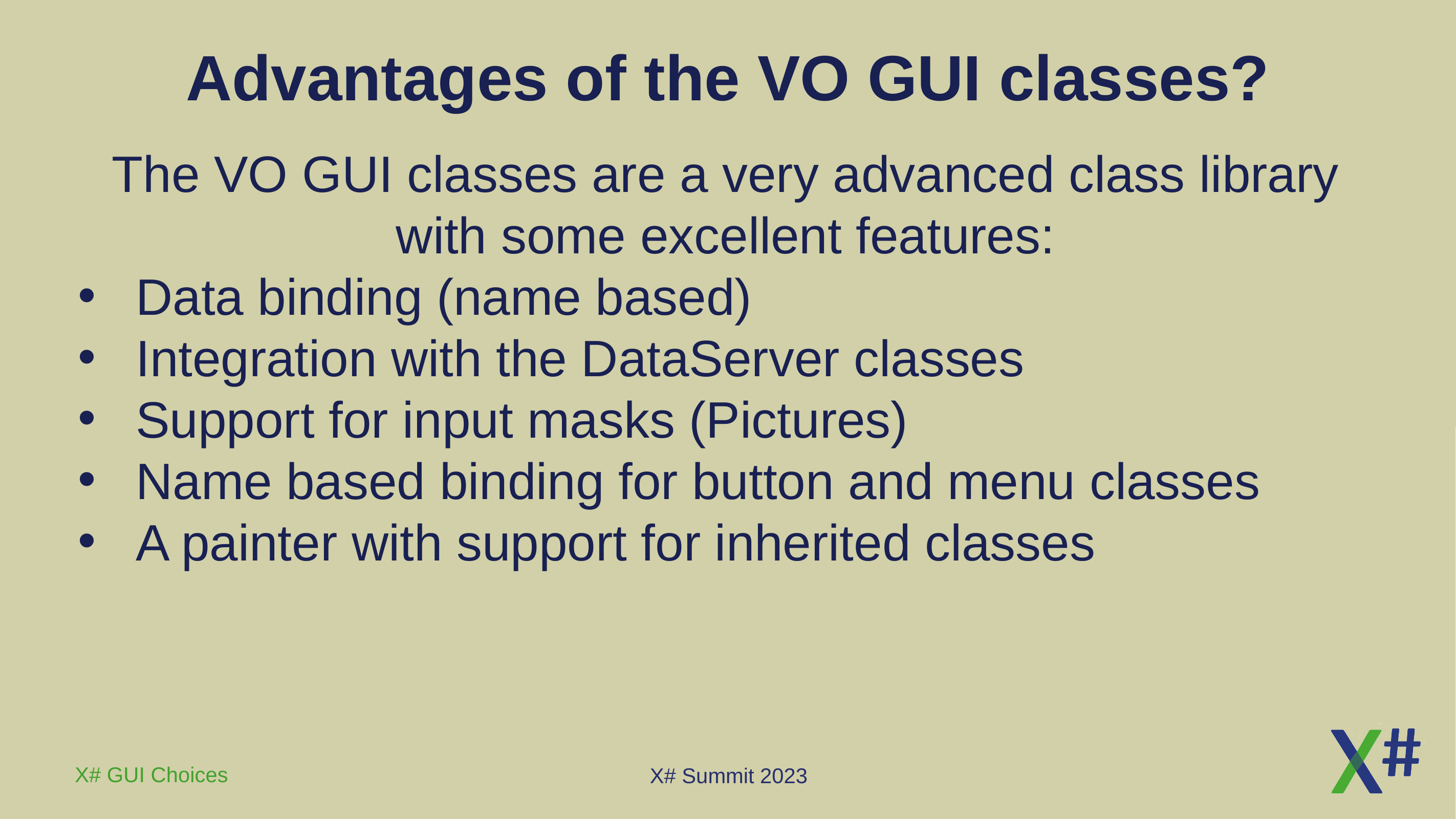

# Advantages of the VO GUI classes?
The VO GUI classes are a very advanced class library with some excellent features:
Data binding (name based)
Integration with the DataServer classes
Support for input masks (Pictures)
Name based binding for button and menu classes
A painter with support for inherited classes